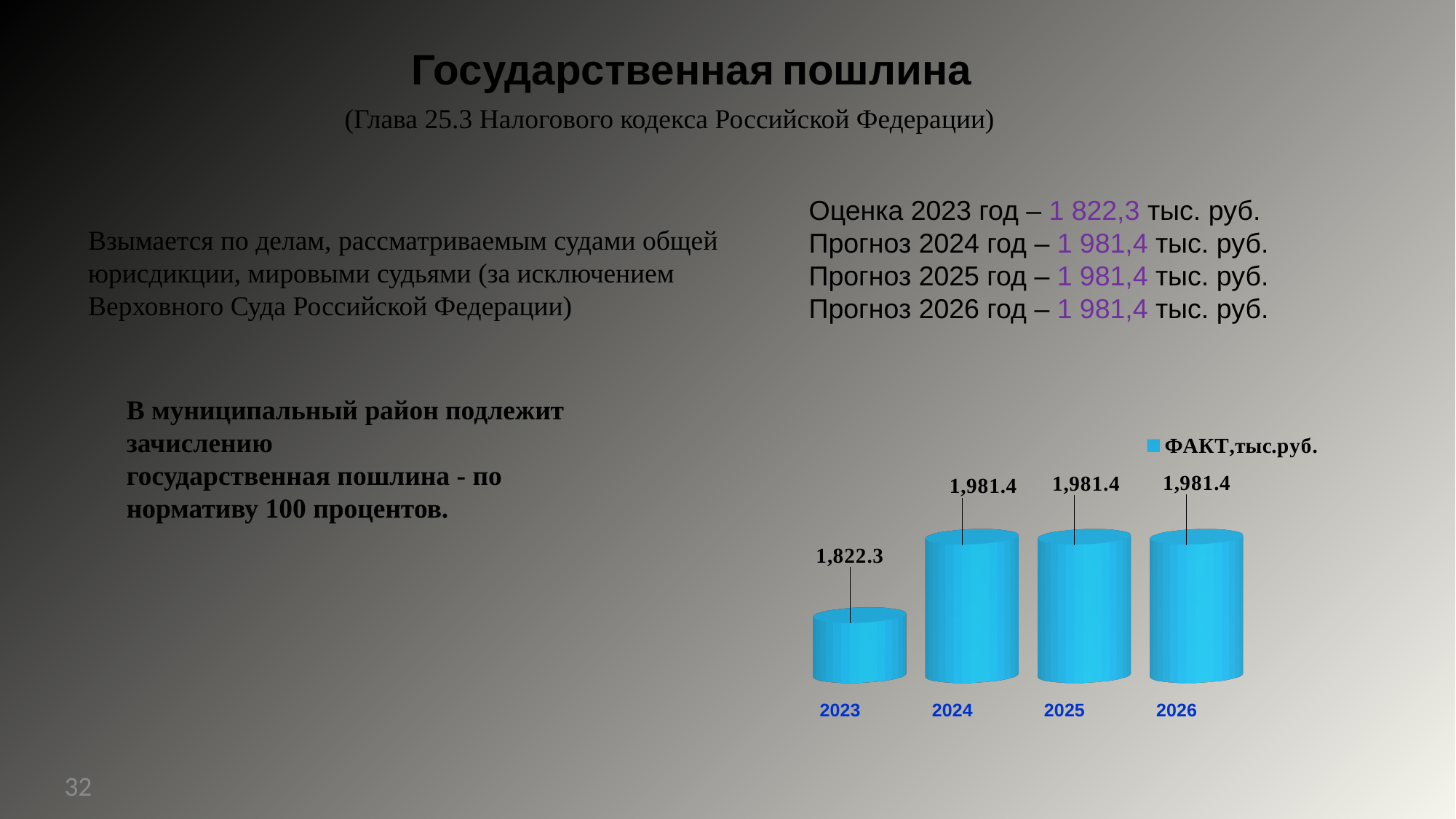

Государственная пошлина
(Глава 25.3 Налогового кодекса Российской Федерации)
Оценка 2023 год – 1 822,3 тыс. руб.
Прогноз 2024 год – 1 981,4 тыс. руб.
Прогноз 2025 год – 1 981,4 тыс. руб.
Прогноз 2026 год – 1 981,4 тыс. руб.
Взымается по делам, рассматриваемым судами общей юрисдикции, мировыми судьями (за исключением Верховного Суда Российской Федерации)

[unsupported chart]

В муниципальный район подлежит зачислению
государственная пошлина - по нормативу 100 процентов.
32